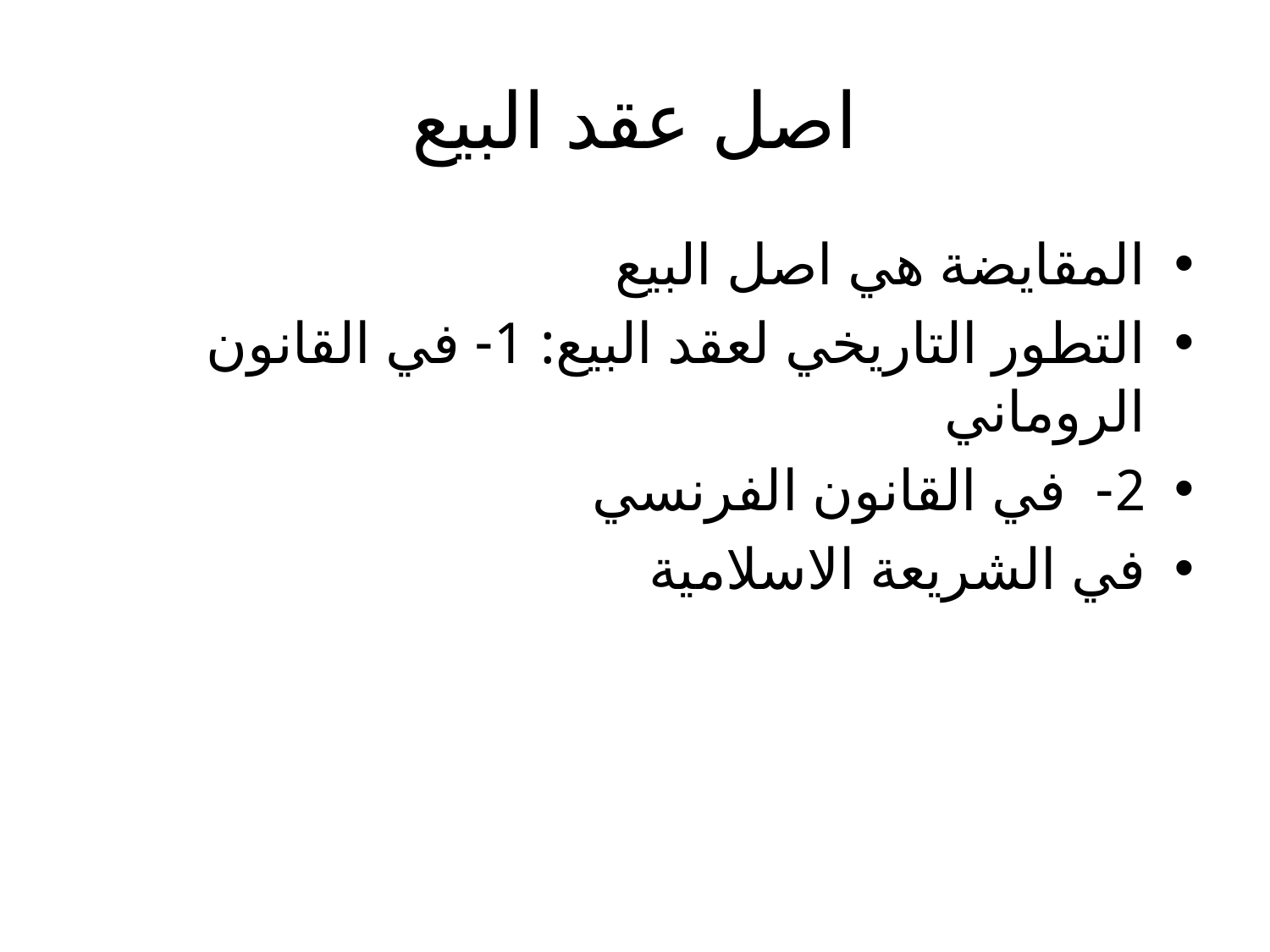

# اصل عقد البيع
المقايضة هي اصل البيع
التطور التاريخي لعقد البيع: 1- في القانون الروماني
2-  في القانون الفرنسي
في الشريعة الاسلامية